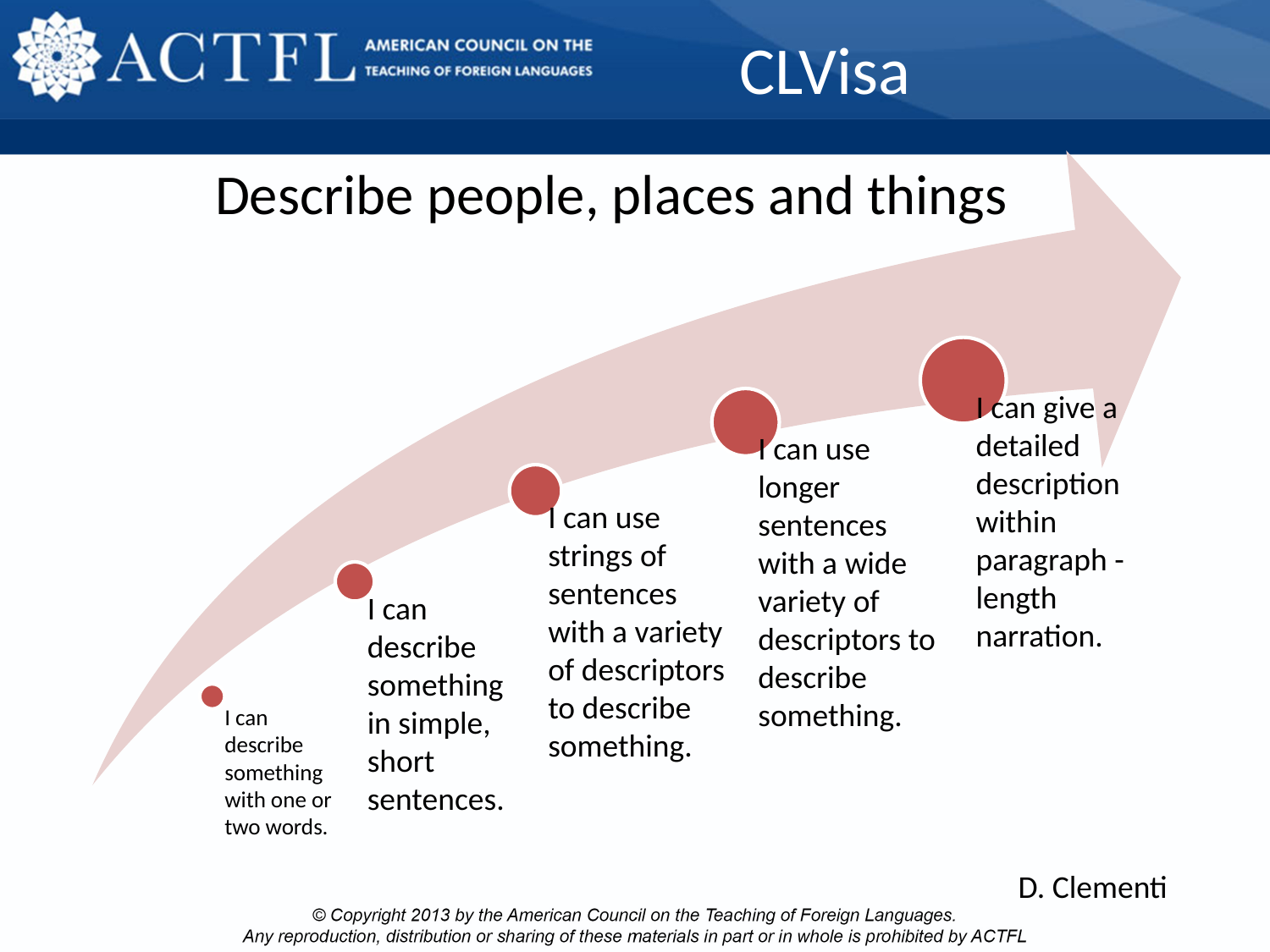

CLVisa
# Describe people, places and things
I can describe something with one or two words.
I can use strings of sentences  with a variety of descriptors to describe something.
I can use longer sentences with a wide variety of descriptors to describe something.
I can describe something in simple, short sentences.
I can give a detailed description within paragraph -length narration.
D. Clementi